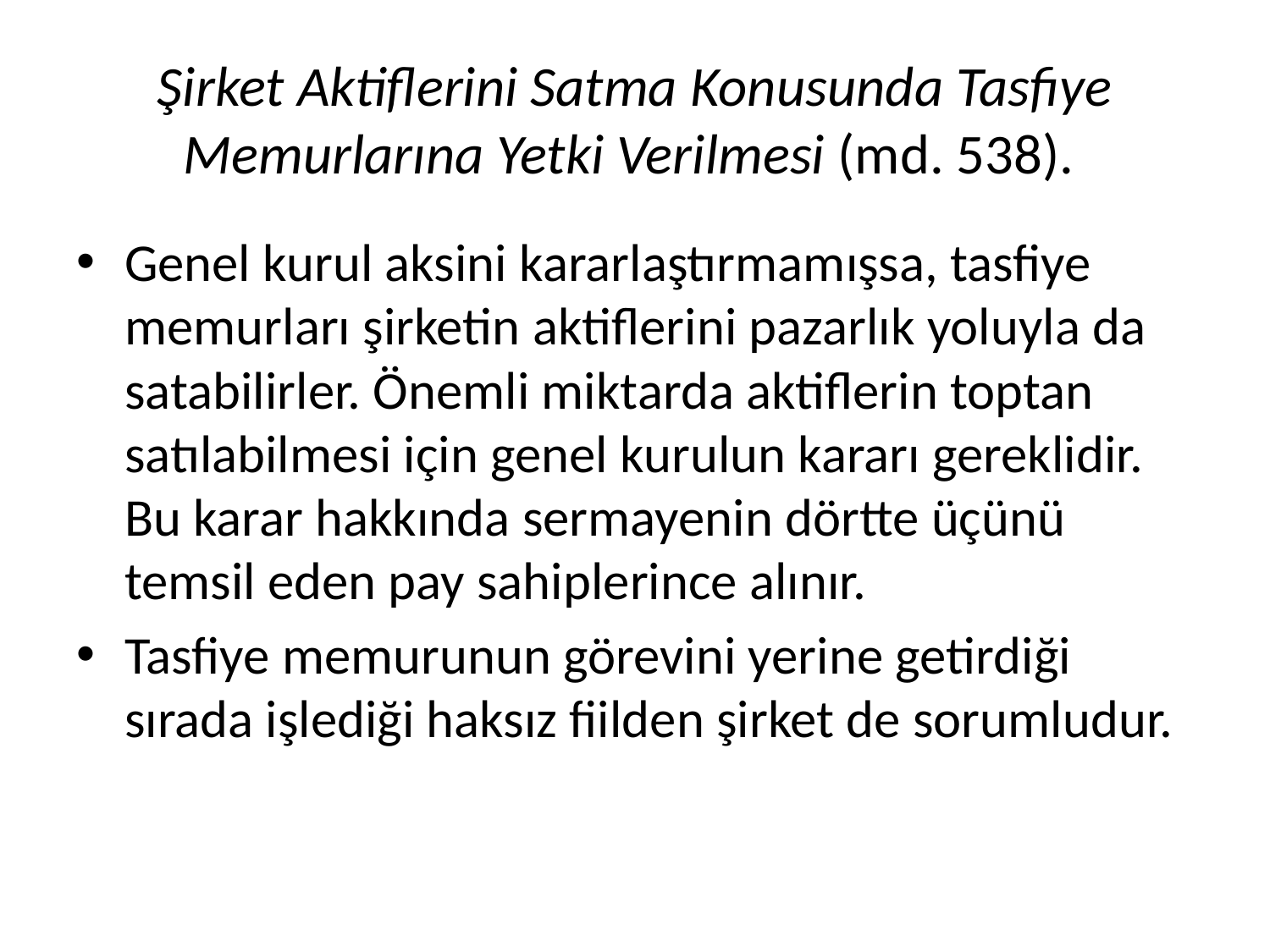

# Şirket Aktiflerini Satma Konusunda Tasfiye Memurlarına Yetki Verilmesi (md. 538).
Genel kurul aksini kararlaştırmamışsa, tasfiye memurları şirketin aktiflerini pazarlık yoluyla da satabilirler. Önemli miktarda aktiflerin toptan satılabilmesi için genel kurulun kararı gereklidir. Bu karar hakkında sermayenin dörtte üçünü temsil eden pay sahiplerince alınır.
Tasfiye memurunun görevini yerine getirdiği sırada işlediği haksız fiilden şirket de sorumludur.